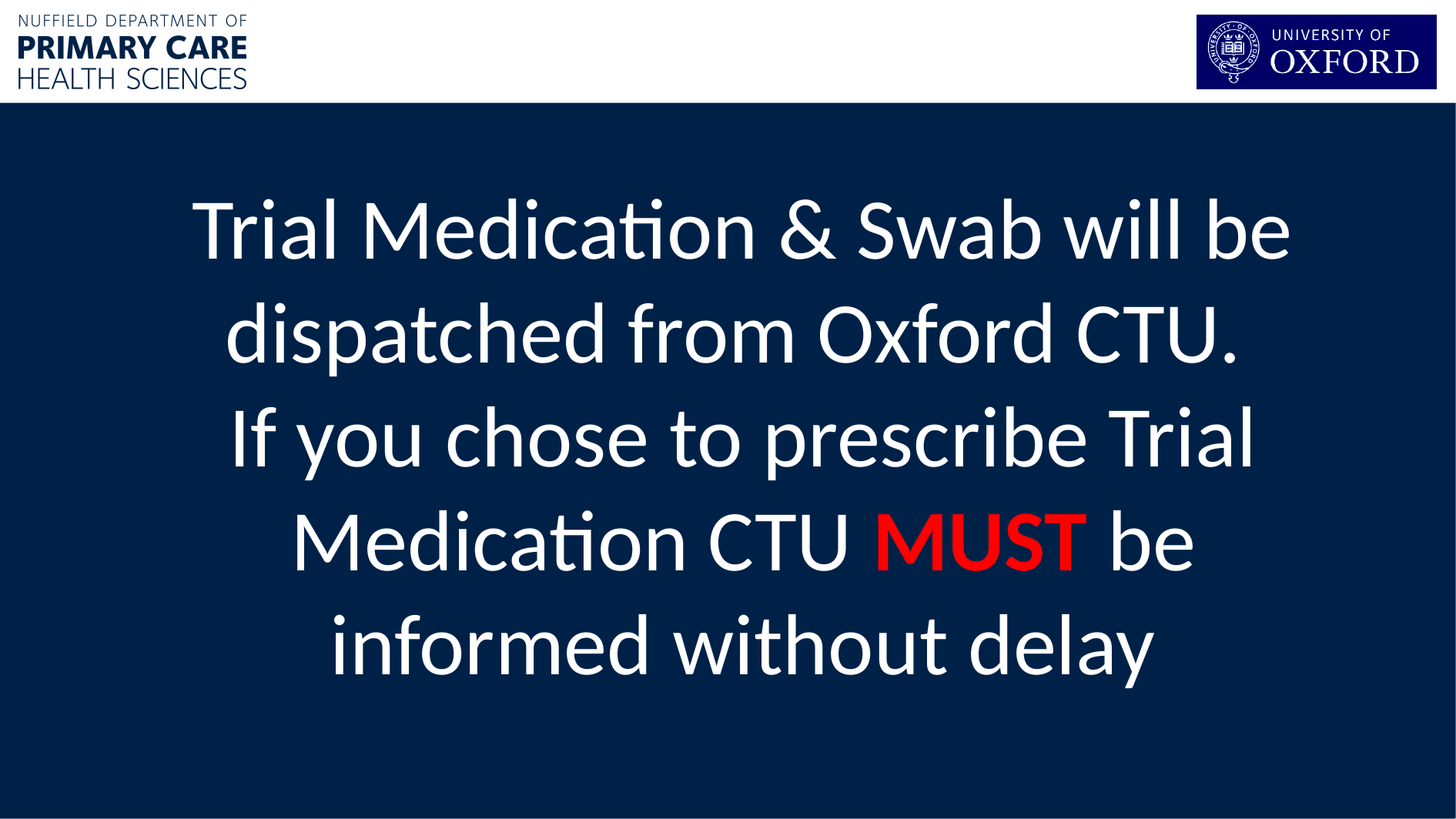

Trial Medication & Swab will be dispatched from Oxford CTU.
If you chose to prescribe Trial Medication CTU MUST be informed without delay